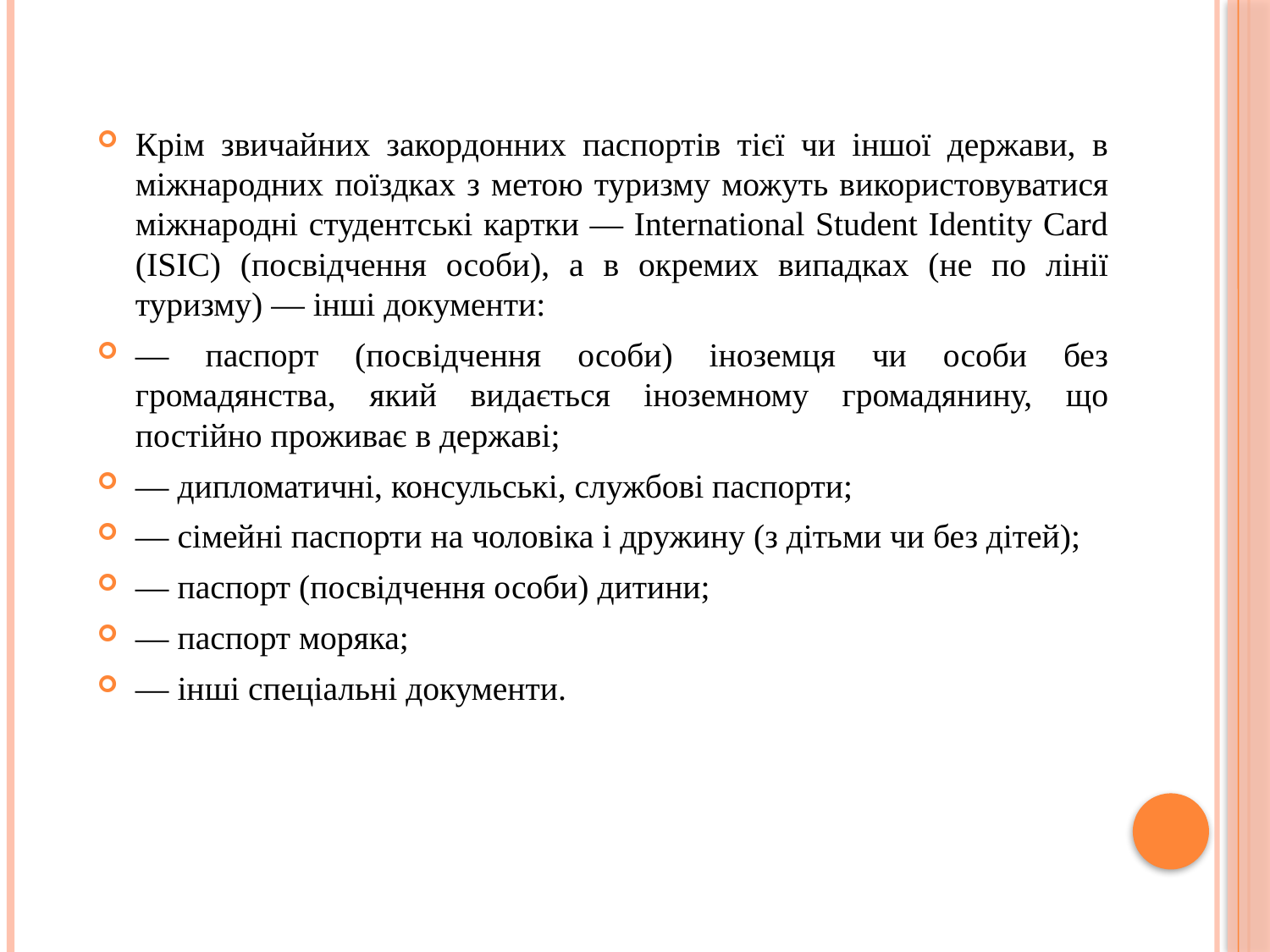

Крім звичайних закордонних паспортів тієї чи іншої держави, в міжнародних поїздках з метою туризму можуть використовуватися міжнародні студентські картки — International Student Identity Card (ISIC) (посвідчення особи), а в окремих випадках (не по лінії туризму) — інші документи:
— паспорт (посвідчення особи) іноземця чи особи без громадянства, який видається іноземному громадянину, що постійно проживає в державі;
— дипломатичні, консульські, службові паспорти;
— сімейні паспорти на чоловіка і дружину (з дітьми чи без дітей);
— паспорт (посвідчення особи) дитини;
— паспорт моряка;
— інші спеціальні документи.